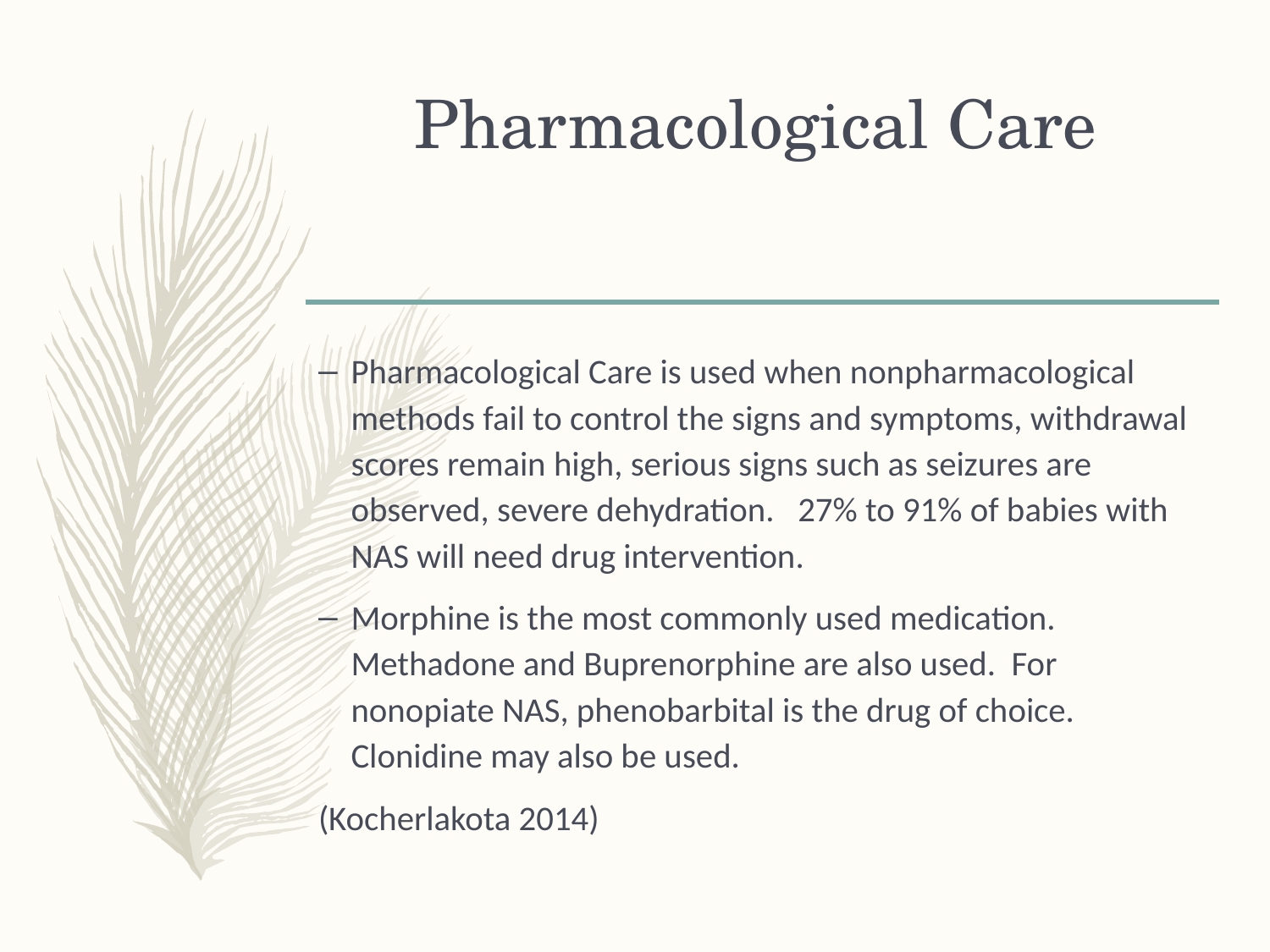

# Pharmacological Care
Pharmacological Care is used when nonpharmacological methods fail to control the signs and symptoms, withdrawal scores remain high, serious signs such as seizures are observed, severe dehydration.   27% to 91% of babies with NAS will need drug intervention.
Morphine is the most commonly used medication.  Methadone and Buprenorphine are also used.  For nonopiate NAS, phenobarbital is the drug of choice.  Clonidine may also be used.
(Kocherlakota 2014)